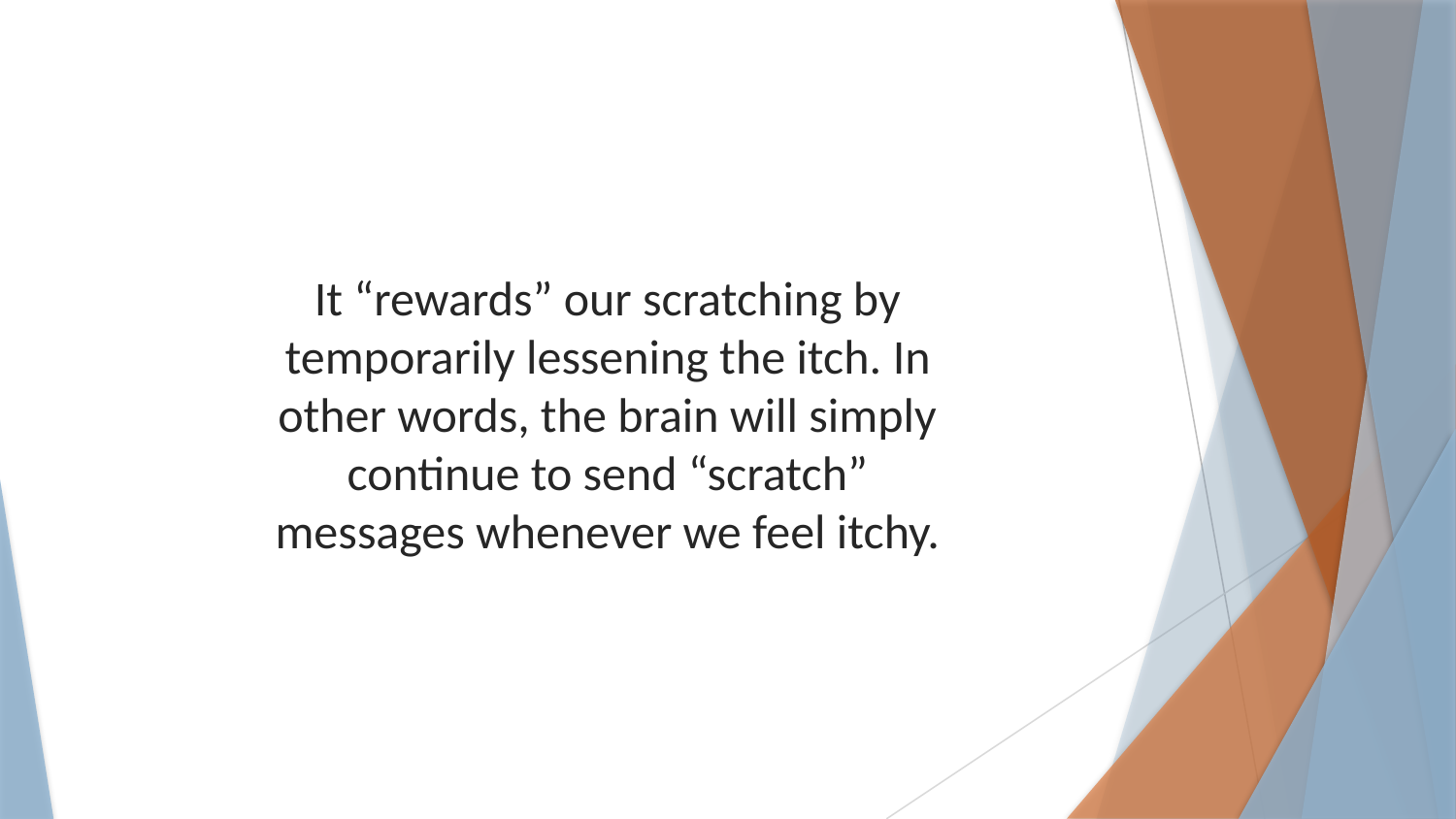

It “rewards” our scratching by temporarily lessening the itch. In other words, the brain will simply continue to send “scratch” messages whenever we feel itchy.